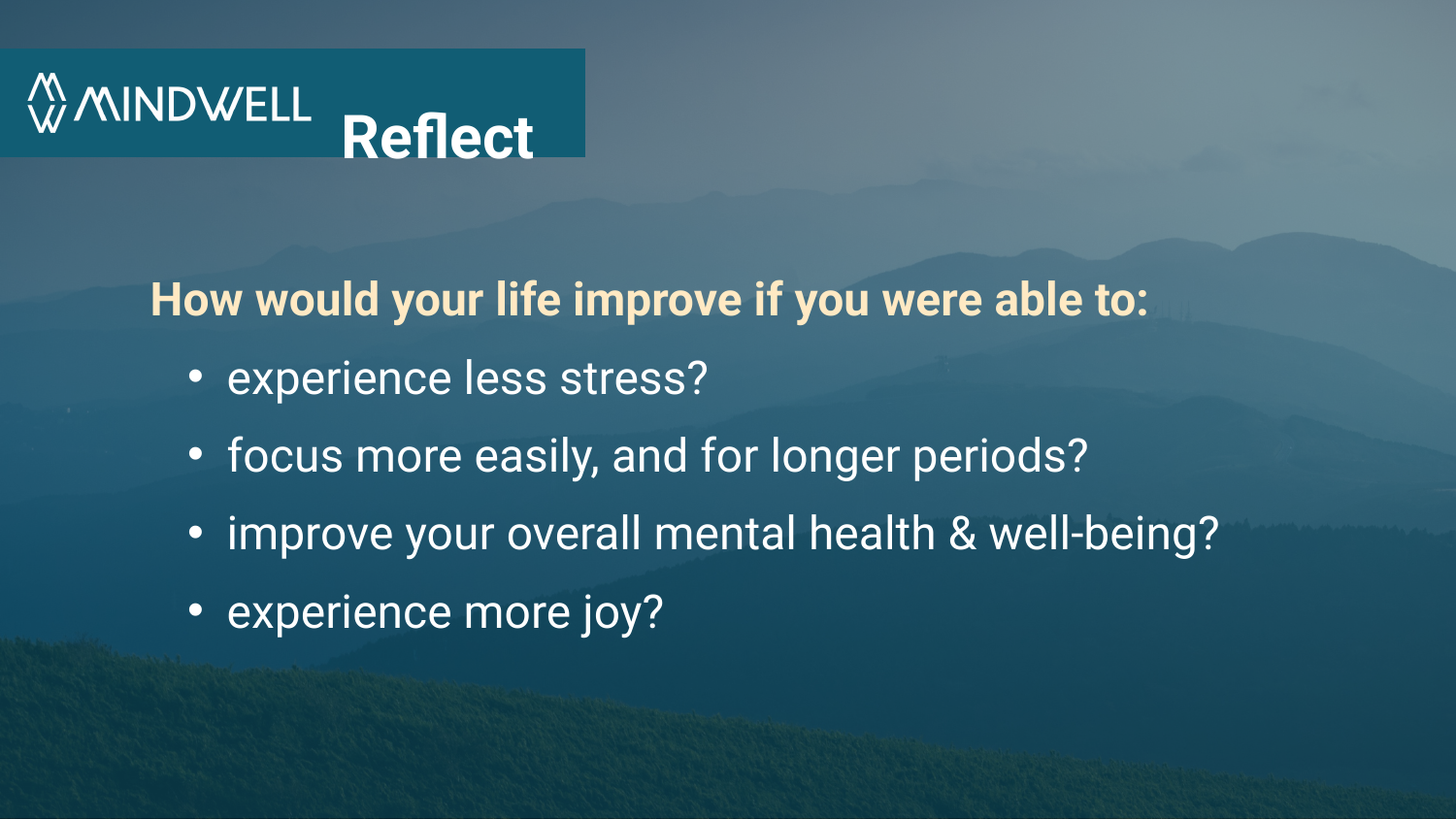

Reflect

How would your life improve if you were able to:
experience less stress?
focus more easily, and for longer periods?
improve your overall mental health & well-being?
experience more joy?